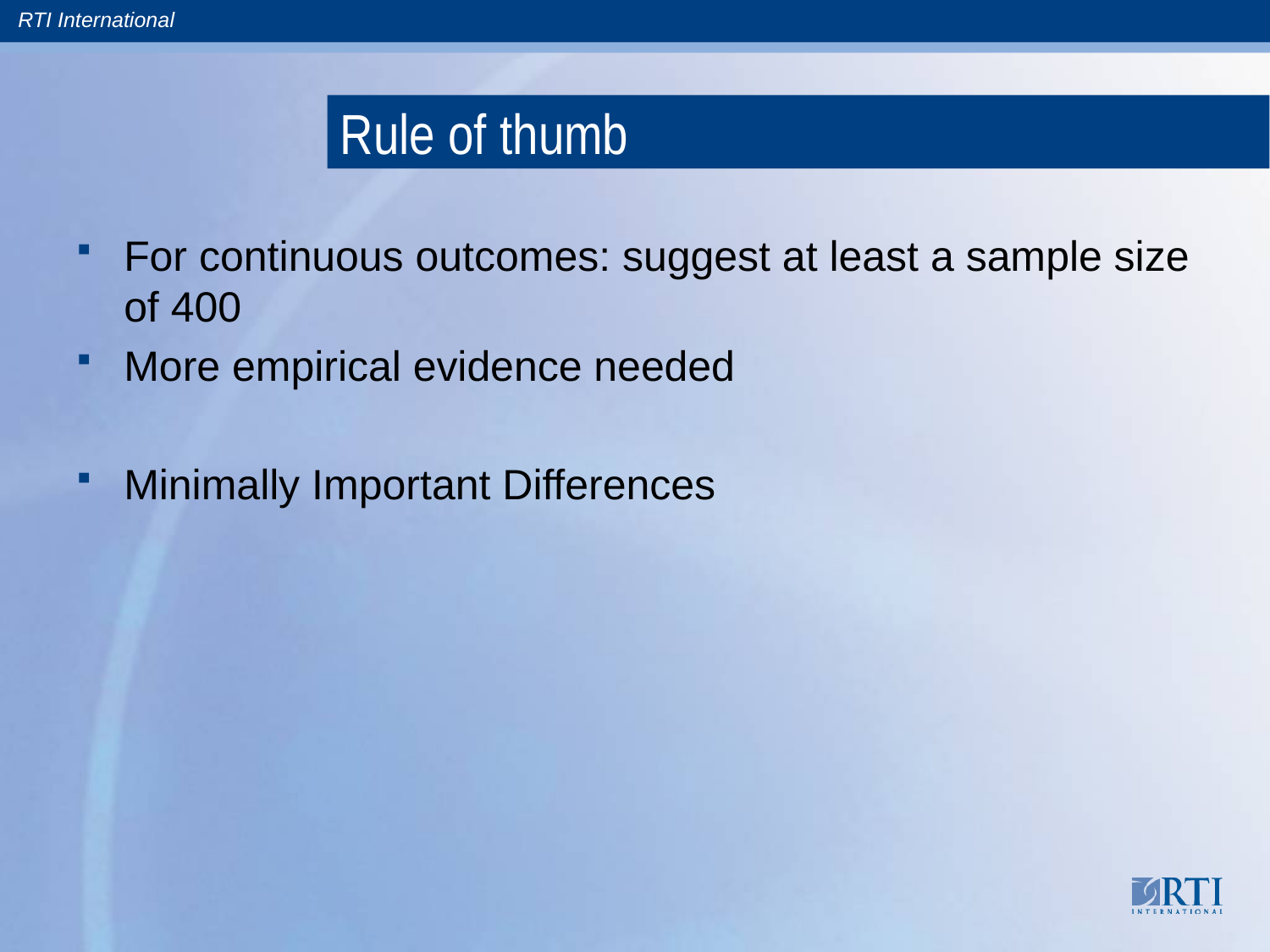

# Rule of thumb
For continuous outcomes: suggest at least a sample size of 400
More empirical evidence needed

Minimally Important Differences